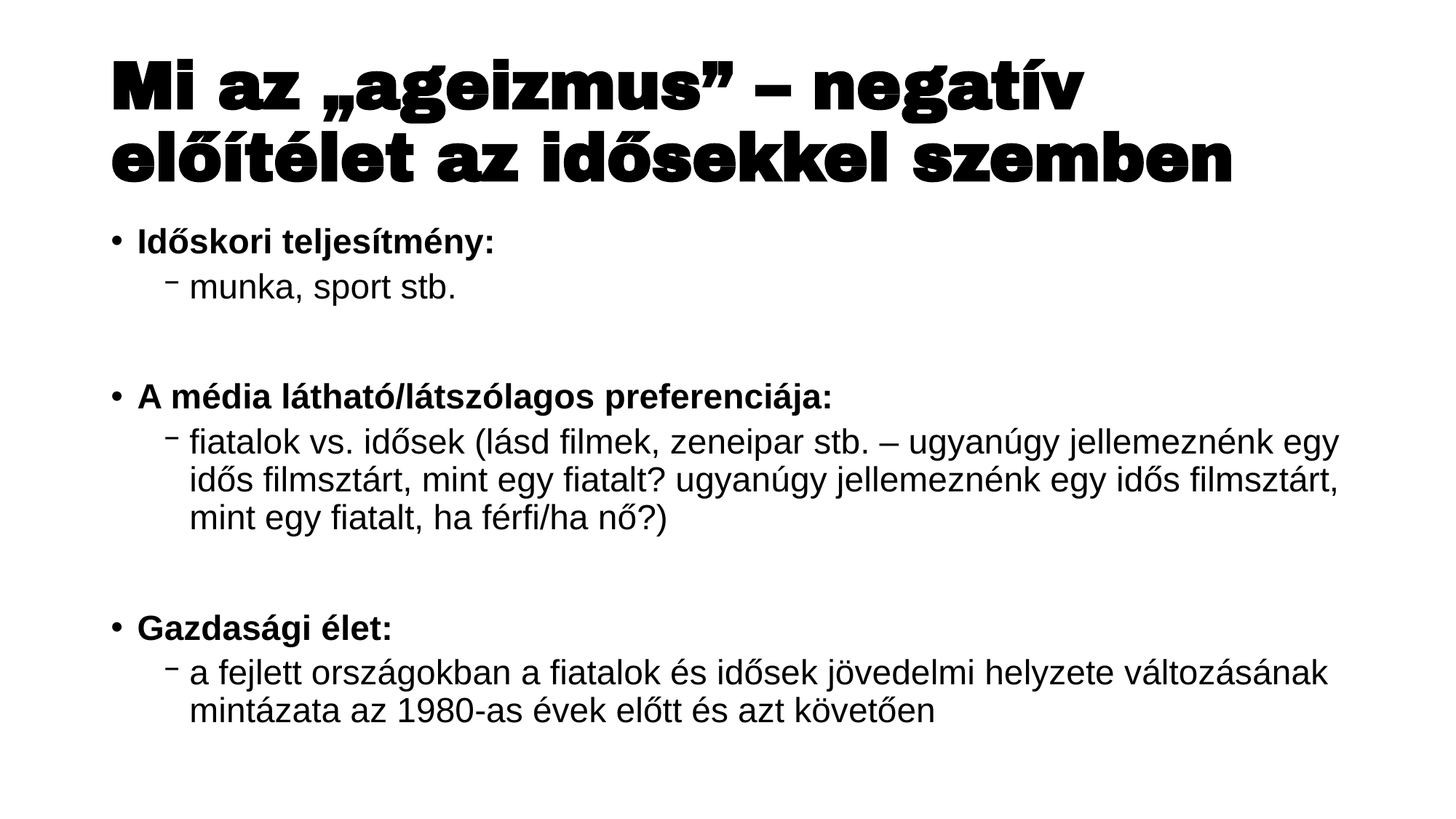

# Mi az „ageizmus” – negatív előítélet az idősekkel szemben
Időskori teljesítmény:
munka, sport stb.

A média látható/látszólagos preferenciája:
fiatalok vs. idősek (lásd filmek, zeneipar stb. – ugyanúgy jellemeznénk egy idős filmsztárt, mint egy fiatalt? ugyanúgy jellemeznénk egy idős filmsztárt, mint egy fiatalt, ha férfi/ha nő?)

Gazdasági élet:
a fejlett országokban a fiatalok és idősek jövedelmi helyzete változásának mintázata az 1980-as évek előtt és azt követően